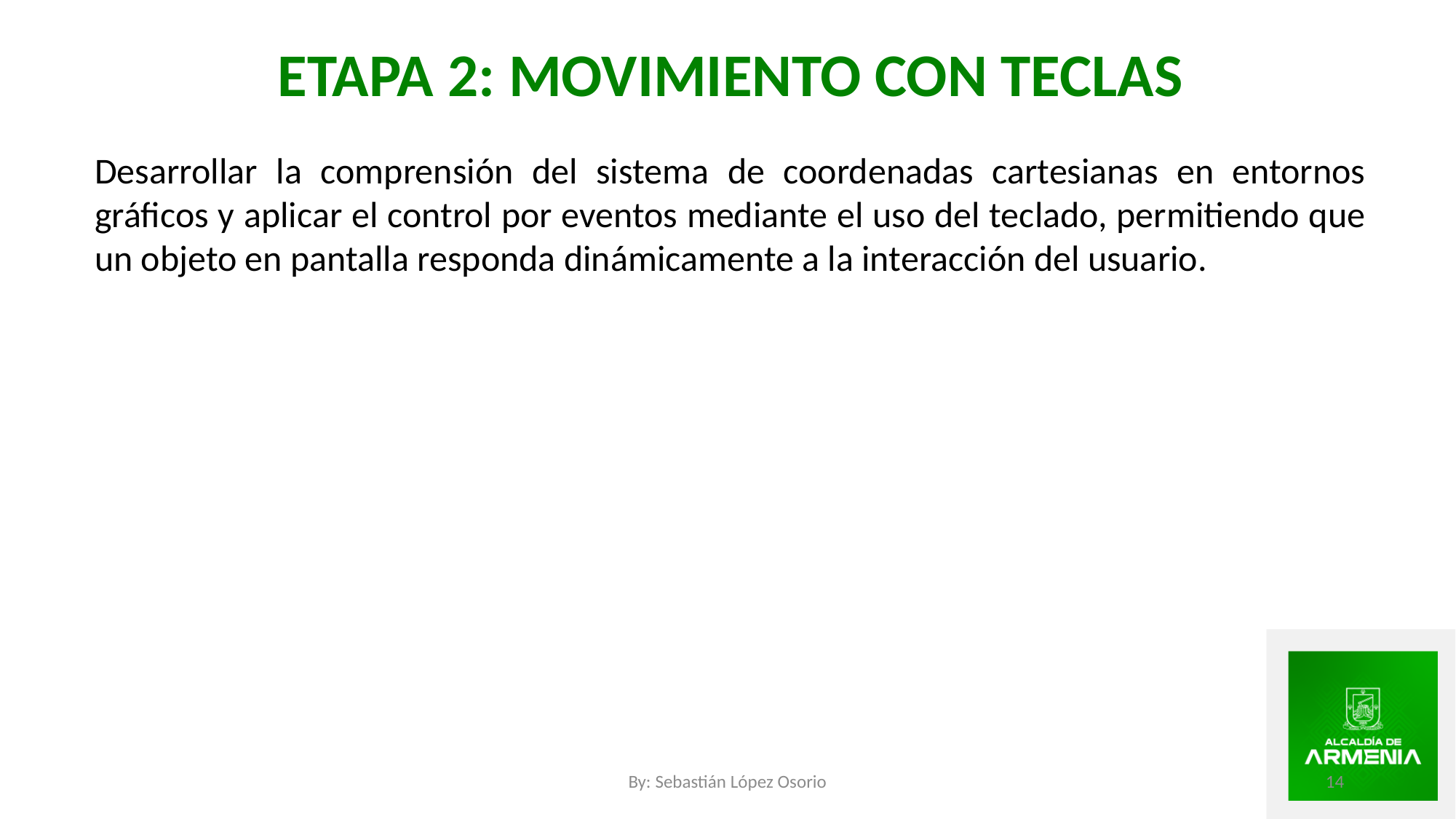

ETAPA 2: MOVIMIENTO CON TECLAS
Desarrollar la comprensión del sistema de coordenadas cartesianas en entornos gráficos y aplicar el control por eventos mediante el uso del teclado, permitiendo que un objeto en pantalla responda dinámicamente a la interacción del usuario.
By: Sebastián López Osorio
14